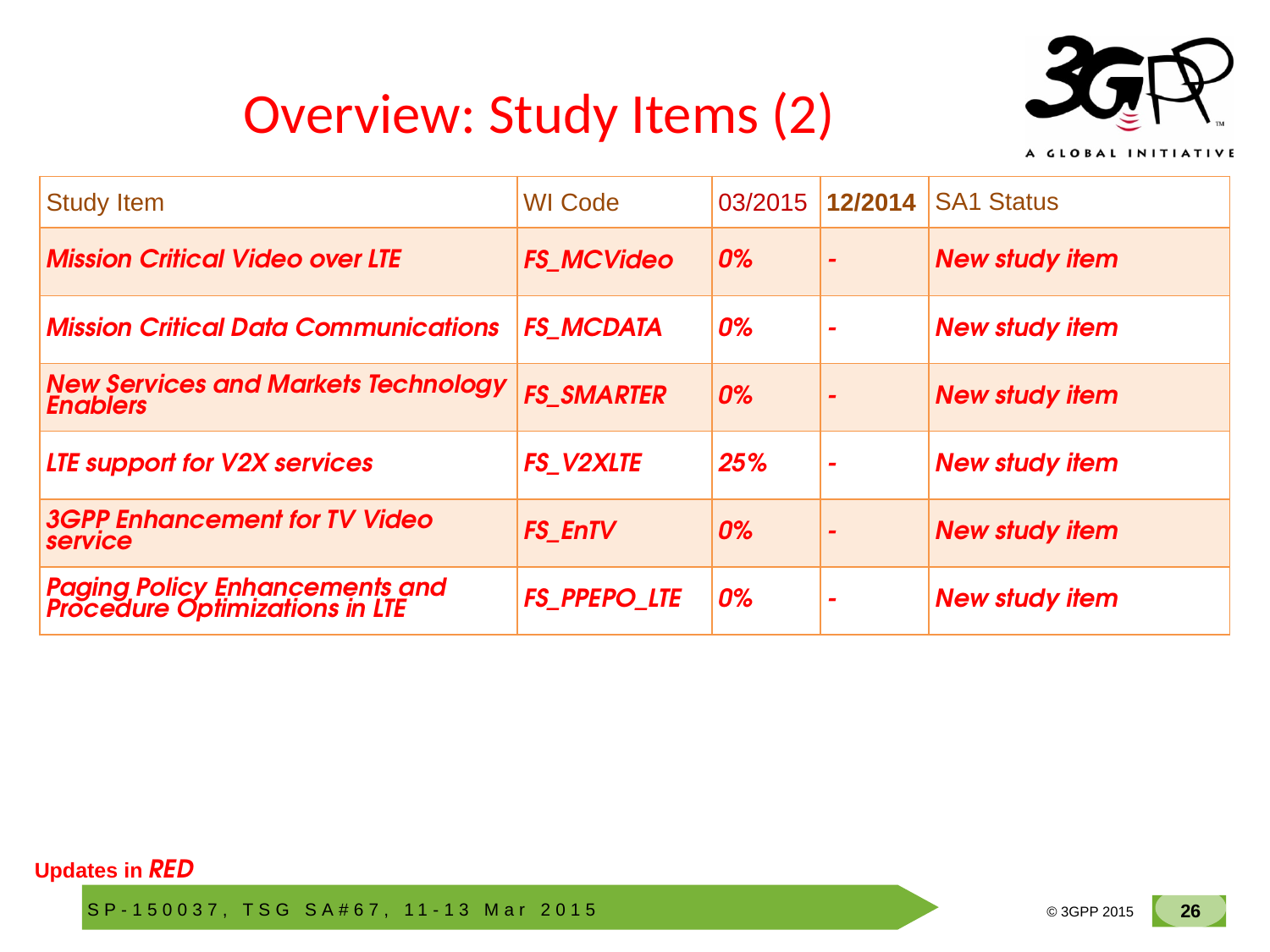

# Overview: Study Items (2)
| Study Item | WI Code | 03/2015 | 12/2014 | SA1 Status |
| --- | --- | --- | --- | --- |
| Mission Critical Video over LTE | FS\_MCVideo | 0% | - | New study item |
| Mission Critical Data Communications | FS\_MCDATA | 0% | - | New study item |
| New Services and Markets Technology Enablers | FS\_SMARTER | 0% | - | New study item |
| LTE support for V2X services | FS\_V2XLTE | 25% | - | New study item |
| 3GPP Enhancement for TV Video service | FS\_EnTV | 0% | - | New study item |
| Paging Policy Enhancements and Procedure Optimizations in LTE | FS\_PPEPO\_LTE | 0% | - | New study item |
Updates in RED